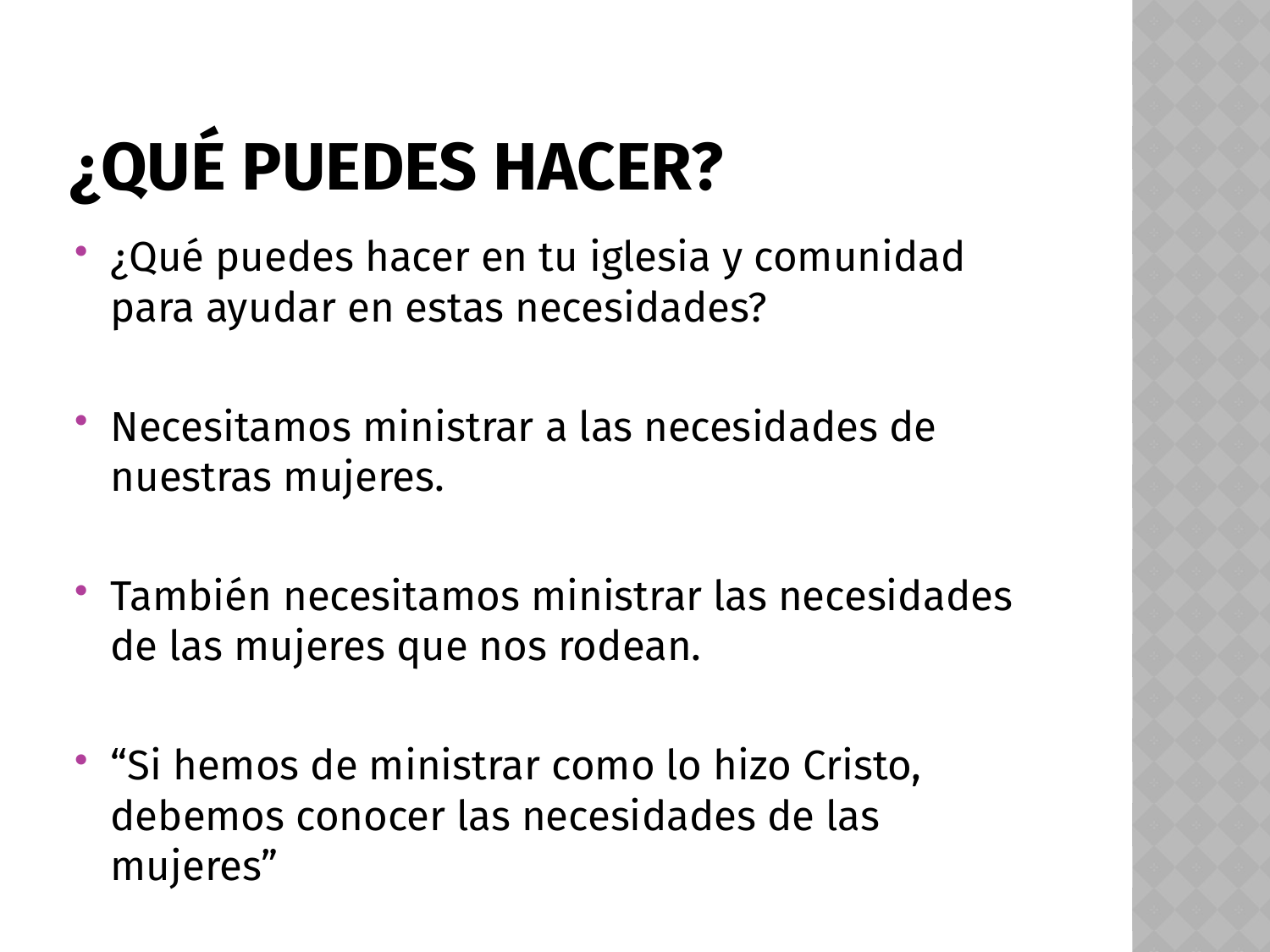

# ¿qué puedes hacer?
¿Qué puedes hacer en tu iglesia y comunidad para ayudar en estas necesidades?

Necesitamos ministrar a las necesidades de nuestras mujeres.

También necesitamos ministrar las necesidades de las mujeres que nos rodean.

“Si hemos de ministrar como lo hizo Cristo, debemos conocer las necesidades de las mujeres”